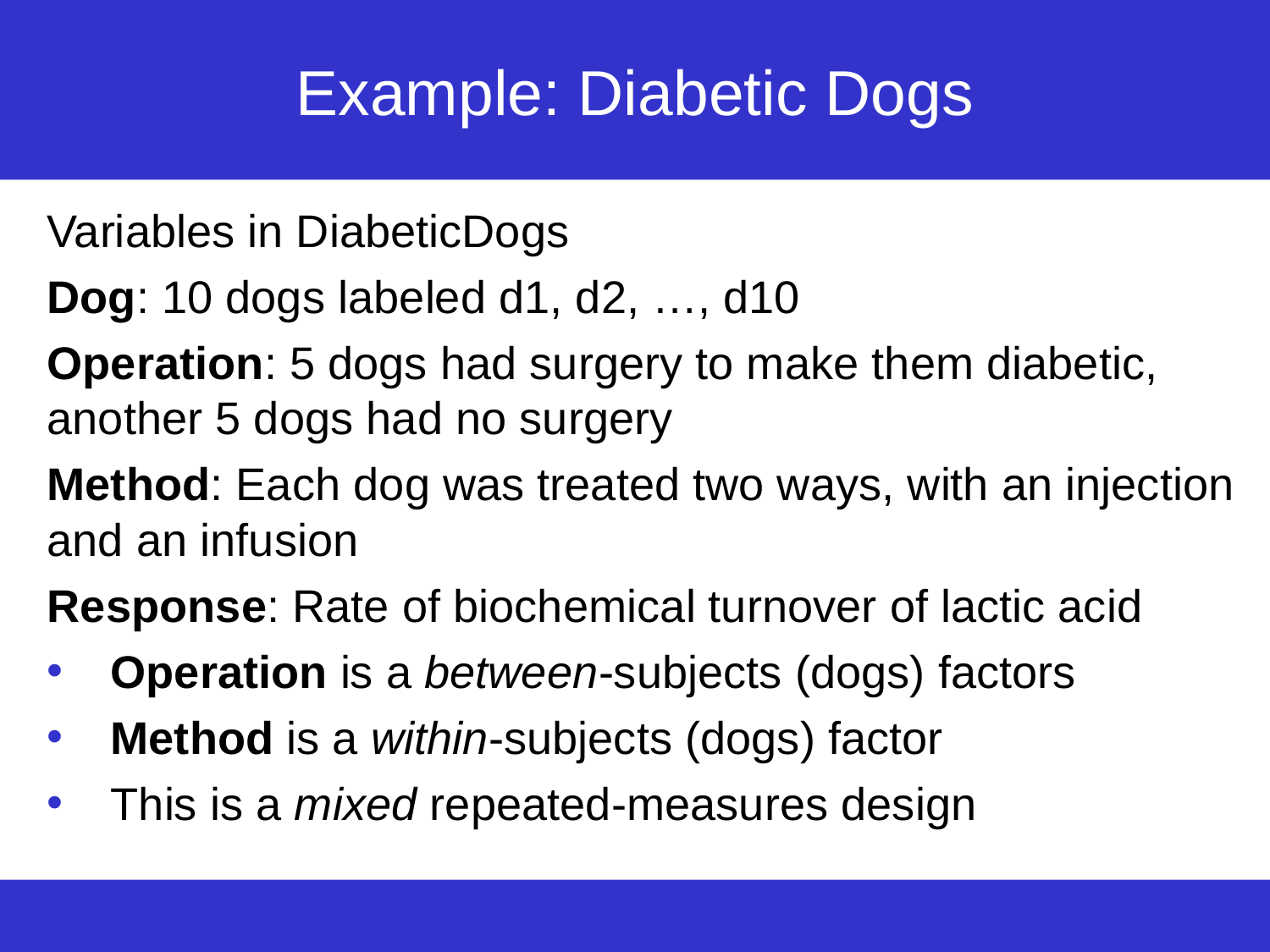

# Example: Diabetic Dogs
Variables in DiabeticDogs
Dog: 10 dogs labeled d1, d2, …, d10
Operation: 5 dogs had surgery to make them diabetic, another 5 dogs had no surgery
Method: Each dog was treated two ways, with an injection and an infusion
Response: Rate of biochemical turnover of lactic acid
Operation is a between-subjects (dogs) factors
Method is a within-subjects (dogs) factor
This is a mixed repeated-measures design